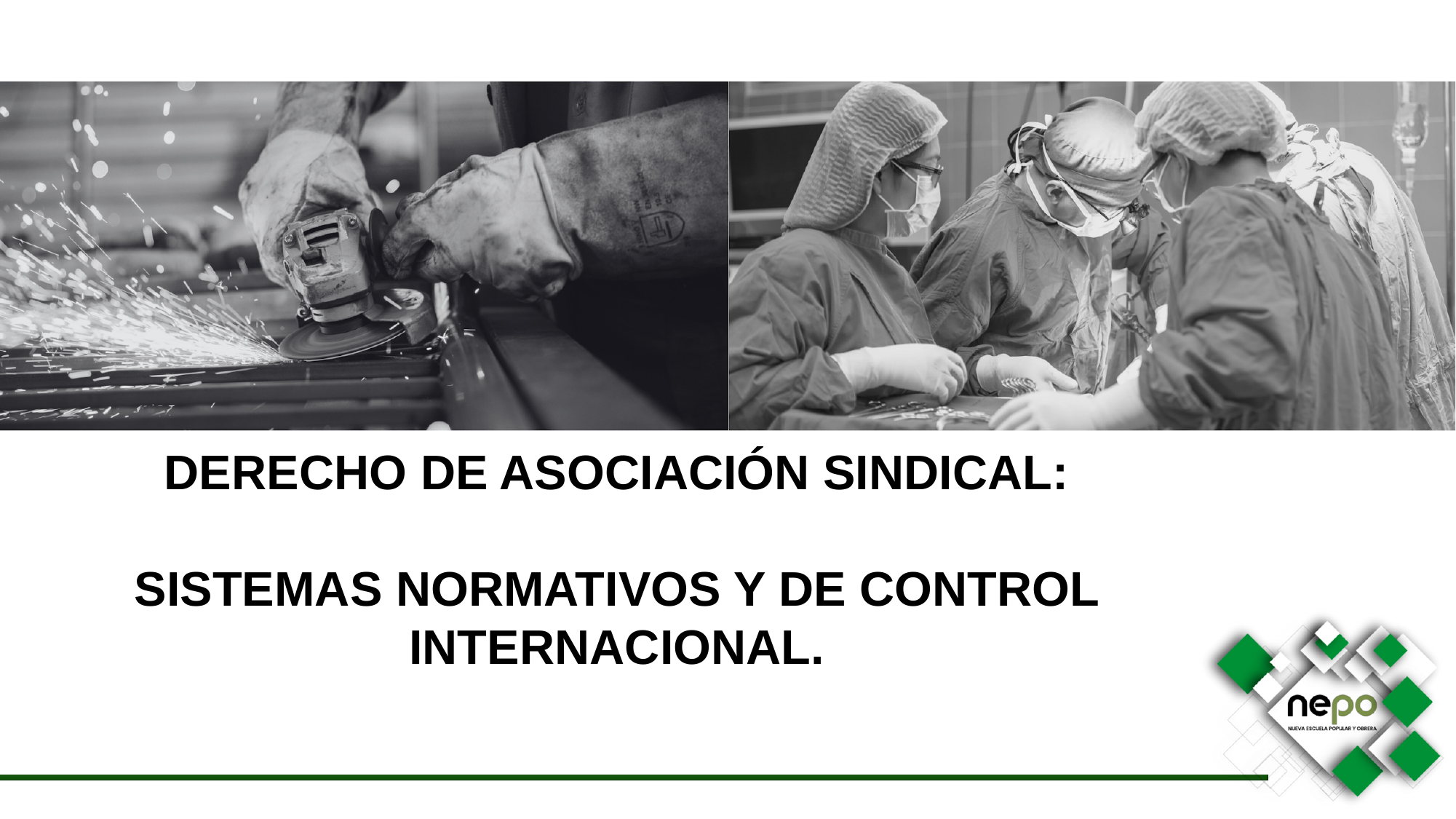

DERECHO DE ASOCIACIÓN SINDICAL:

SISTEMAS NORMATIVOS Y DE CONTROL INTERNACIONAL.